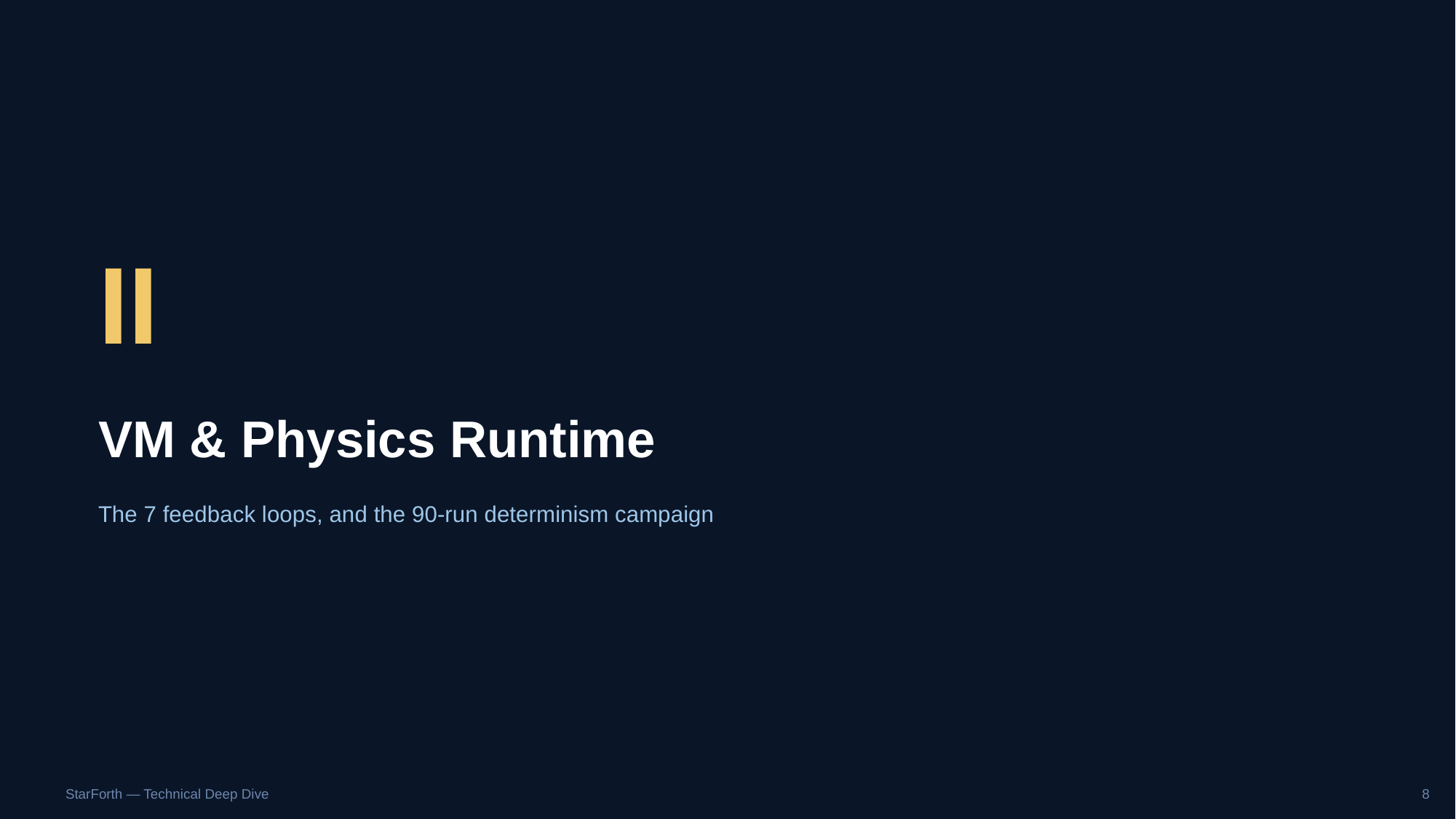

II
VM & Physics Runtime
The 7 feedback loops, and the 90-run determinism campaign
StarForth — Technical Deep Dive
8